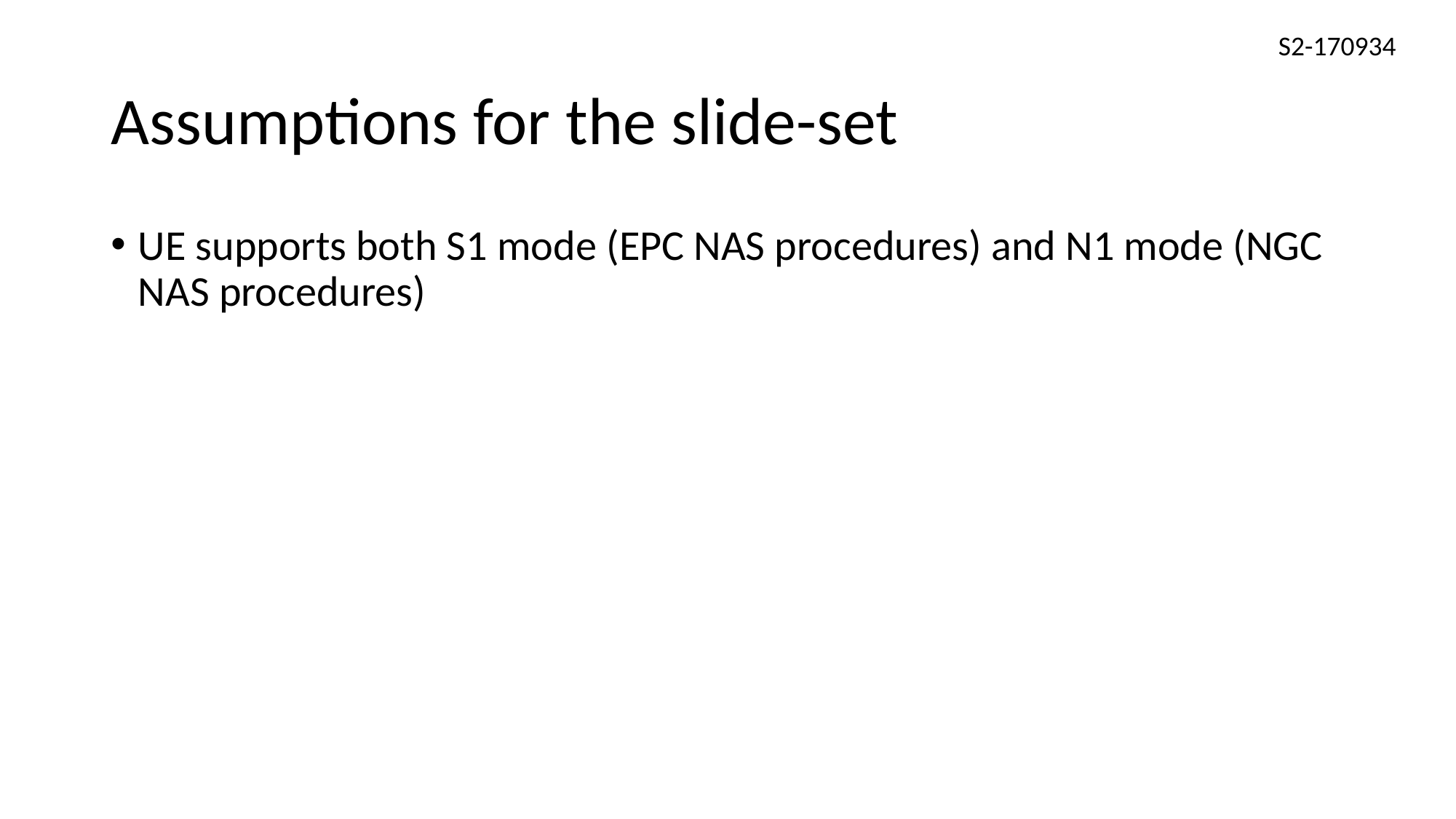

# Assumptions for the slide-set
UE supports both S1 mode (EPC NAS procedures) and N1 mode (NGC NAS procedures)